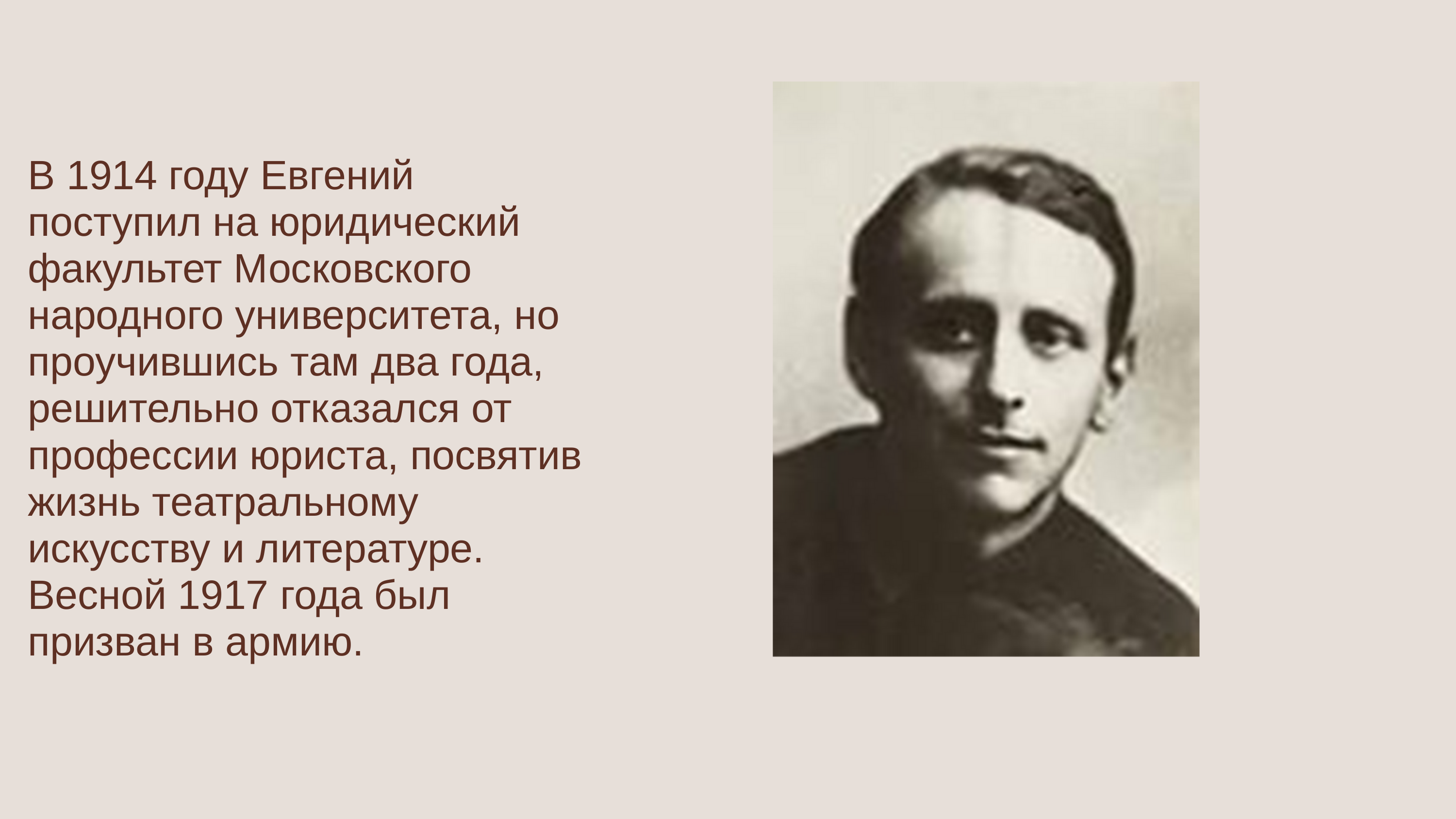

В 1914 году Евгений поступил на юридический факультет Московского народного университета, но проучившись там два года, решительно отказался от профессии юриста, посвятив жизнь театральному искусству и литературе. Весной 1917 года был призван в армию.